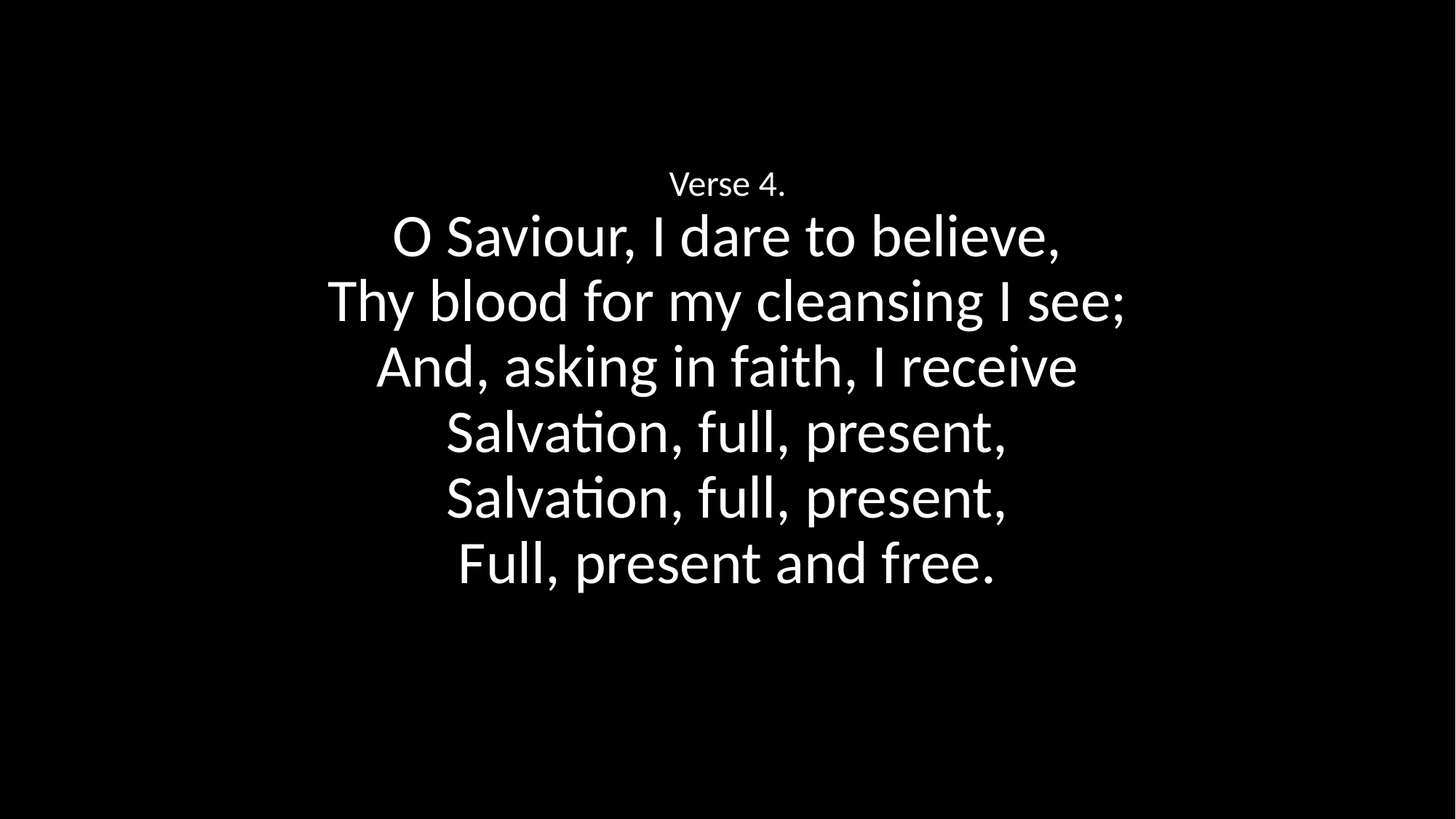

Verse 4.
O Saviour, I dare to believe,
Thy blood for my cleansing I see;
And, asking in faith, I receive
Salvation, full, present,
Salvation, full, present,
Full, present and free.